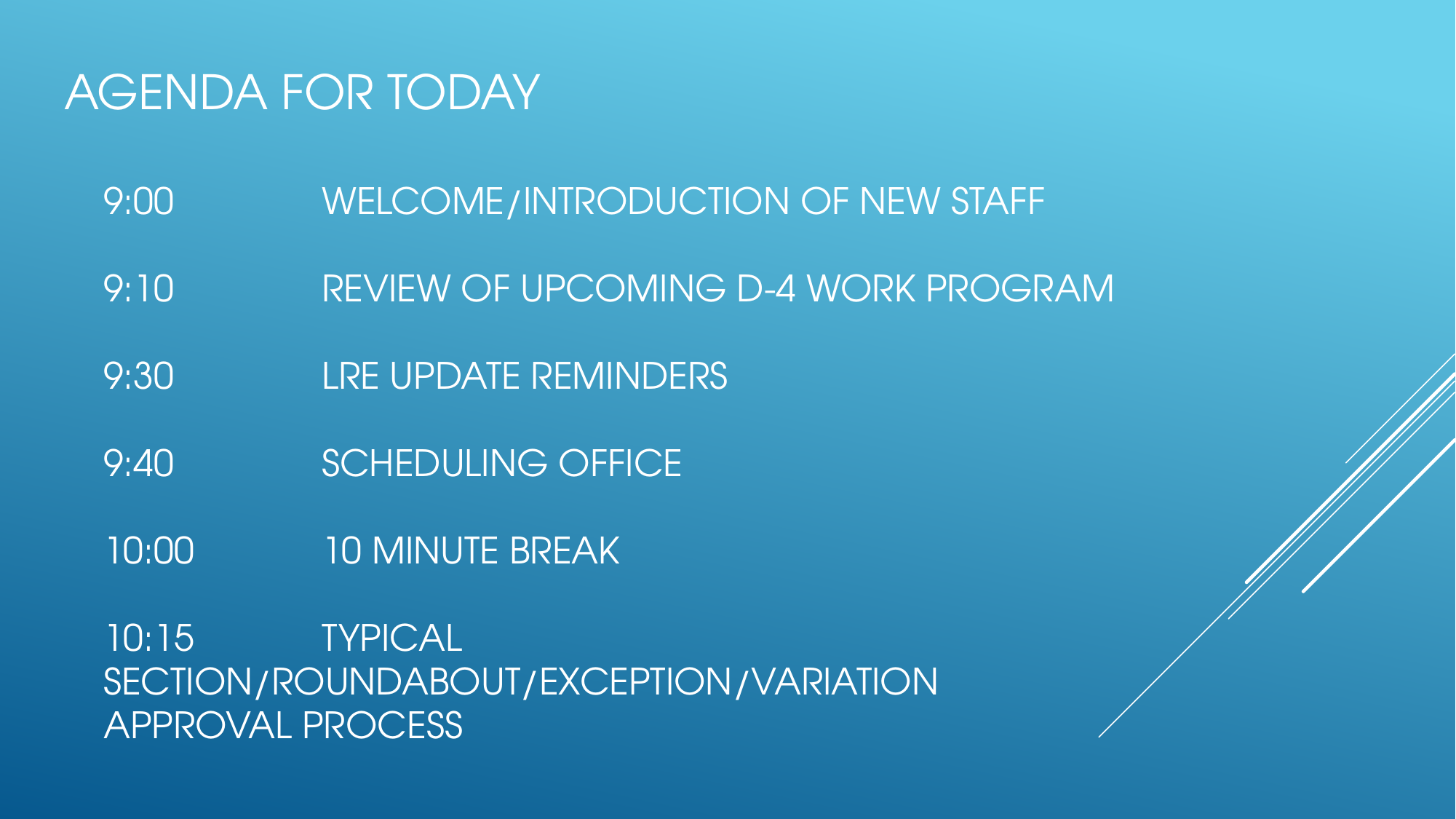

# AGENDA FOR TODAY
9:00		Welcome/Introduction of New Staff

9:10		Review of upcoming D-4 Work Program

9:30		LRE Update Reminders

9:40		Scheduling Office

10:00		10 Minute Break

10:15		Typical Section/roundabout/exception/variation 			Approval Process